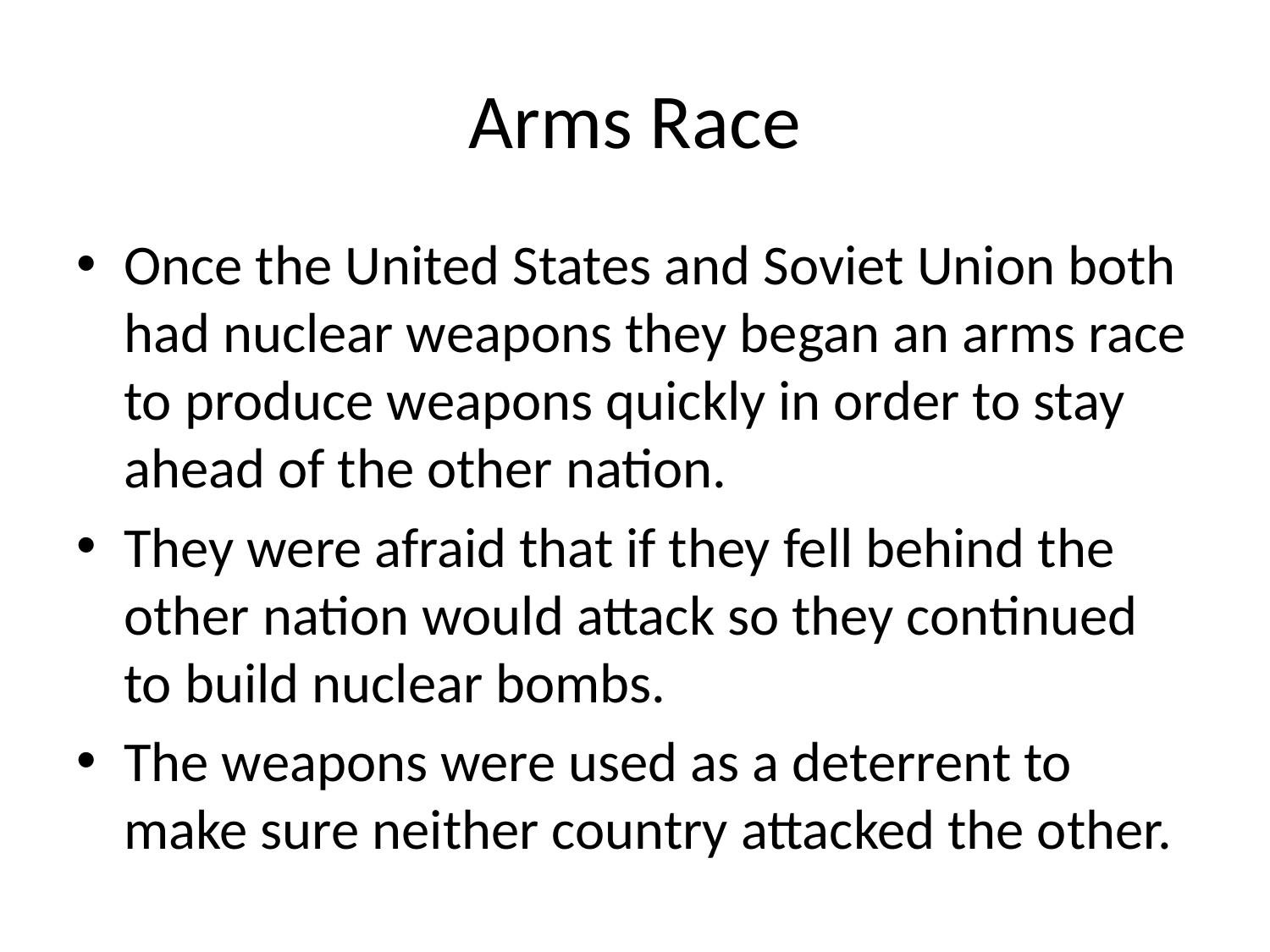

# Arms Race
Once the United States and Soviet Union both had nuclear weapons they began an arms race to produce weapons quickly in order to stay ahead of the other nation.
They were afraid that if they fell behind the other nation would attack so they continued to build nuclear bombs.
The weapons were used as a deterrent to make sure neither country attacked the other.